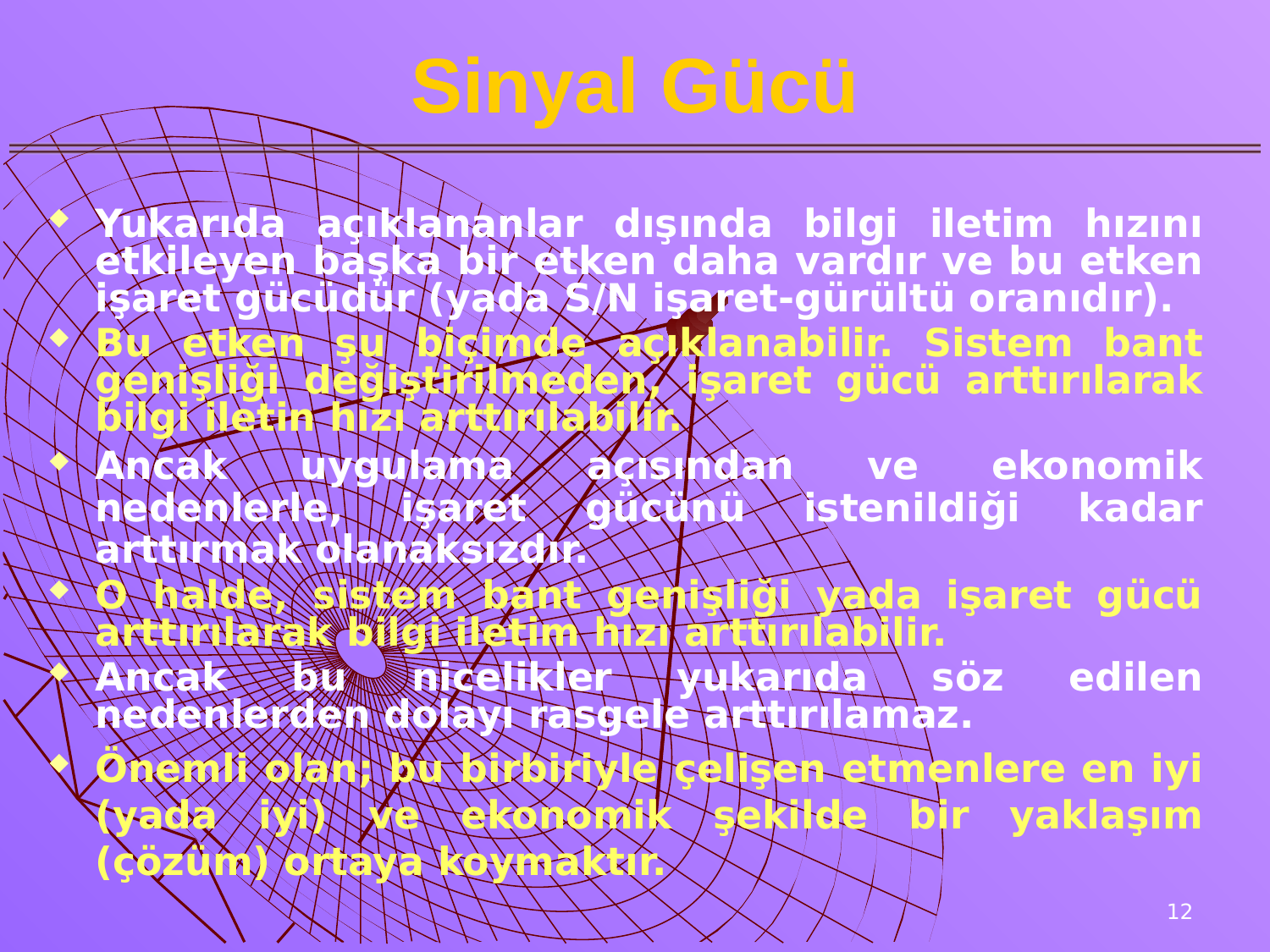

# Sinyal Gücü
Yukarıda açıklananlar dışında bilgi iletim hızını etkileyen başka bir etken daha vardır ve bu etken işaret gücüdür (yada S/N işaret-gürültü oranıdır).
Bu etken şu biçimde açıklanabilir. Sistem bant genişliği değiştirilmeden, işaret gücü arttırılarak bilgi iletin hızı arttırılabilir.
Ancak uygulama açısından ve ekonomik nedenlerle, işaret gücünü istenildiği kadar arttırmak olanaksızdır.
O halde, sistem bant genişliği yada işaret gücü arttırılarak bilgi iletim hızı arttırılabilir.
Ancak bu nicelikler yukarıda söz edilen nedenlerden dolayı rasgele arttırılamaz.
Önemli olan; bu birbiriyle çelişen etmenlere en iyi (yada iyi) ve ekonomik şekilde bir yaklaşım (çözüm) ortaya koymaktır.
12